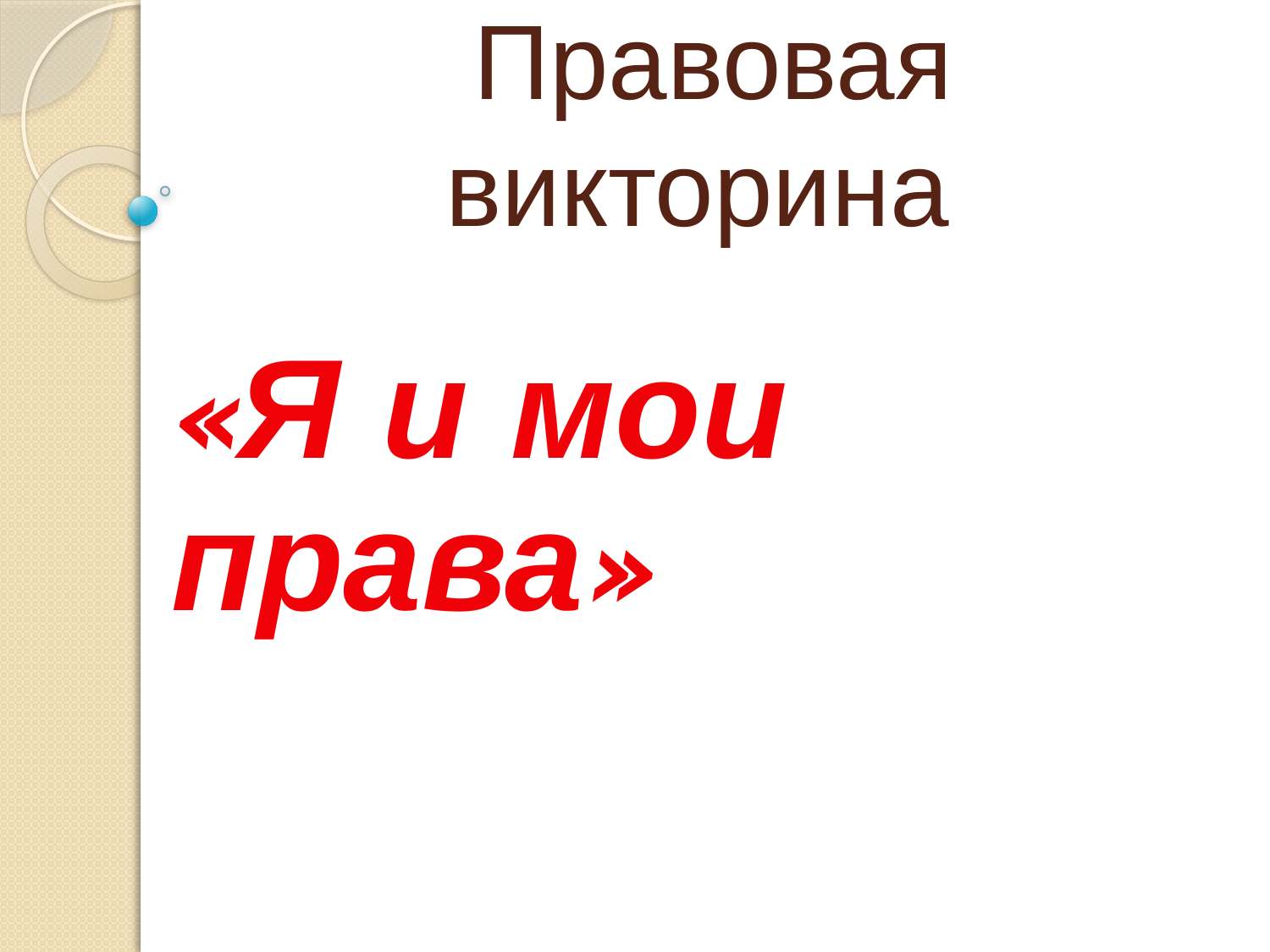

# Правовая викторина
«Я и мои права»